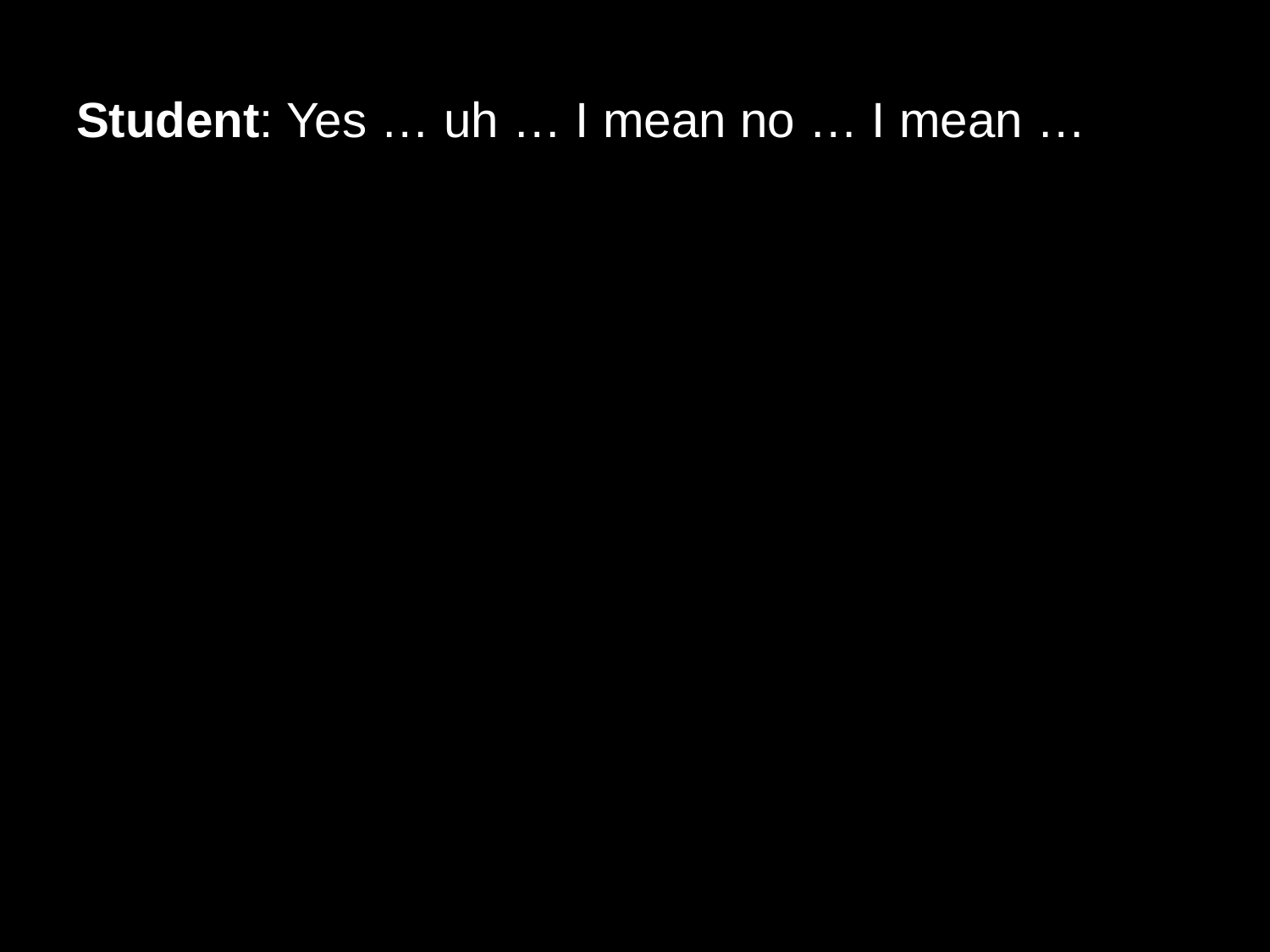

# Student: Yes … uh … I mean no … I mean …